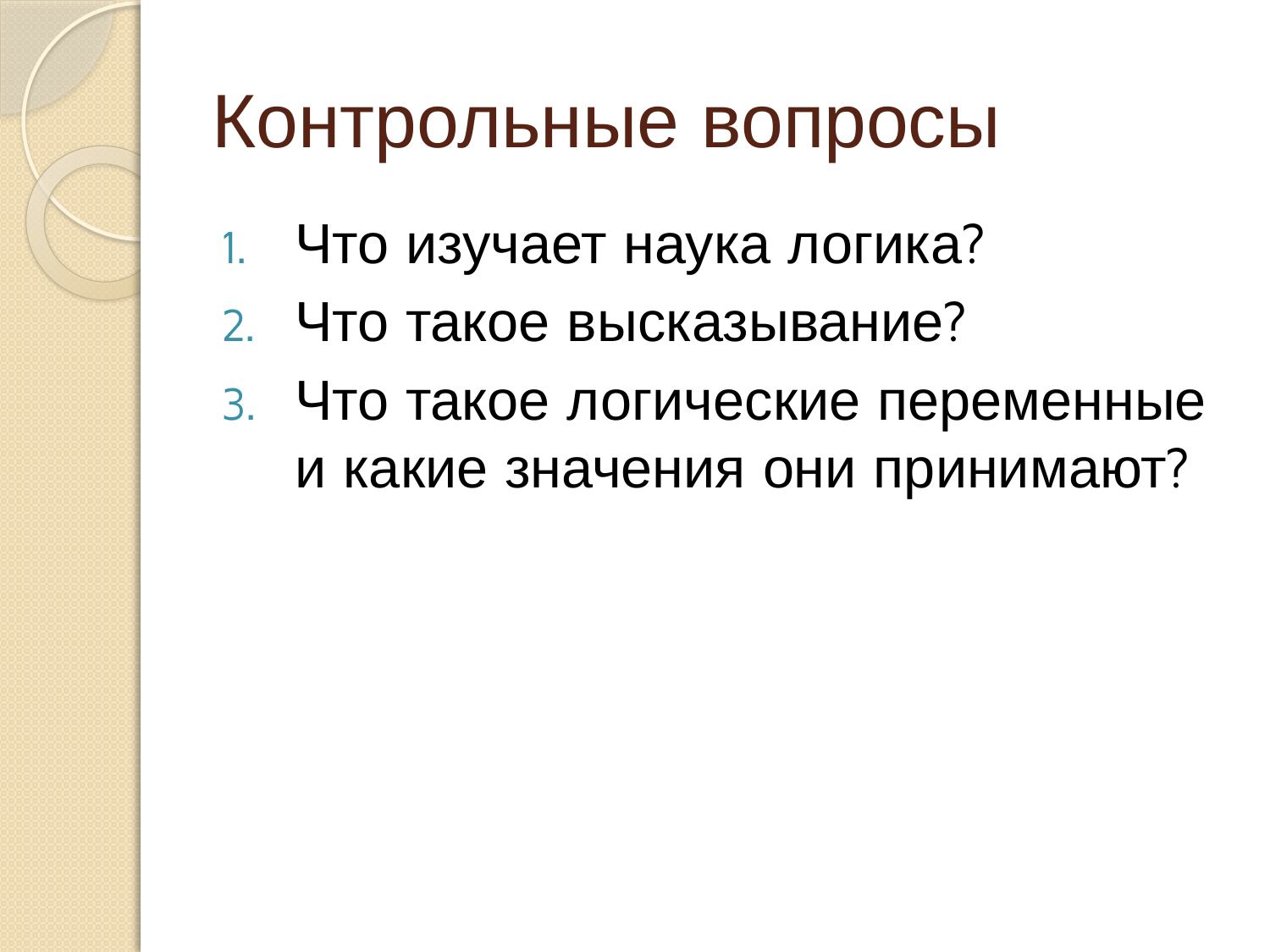

# Контрольные вопросы
Что изучает наука логика?
Что такое высказывание?
Что такое логические переменные и какие значения они принимают?